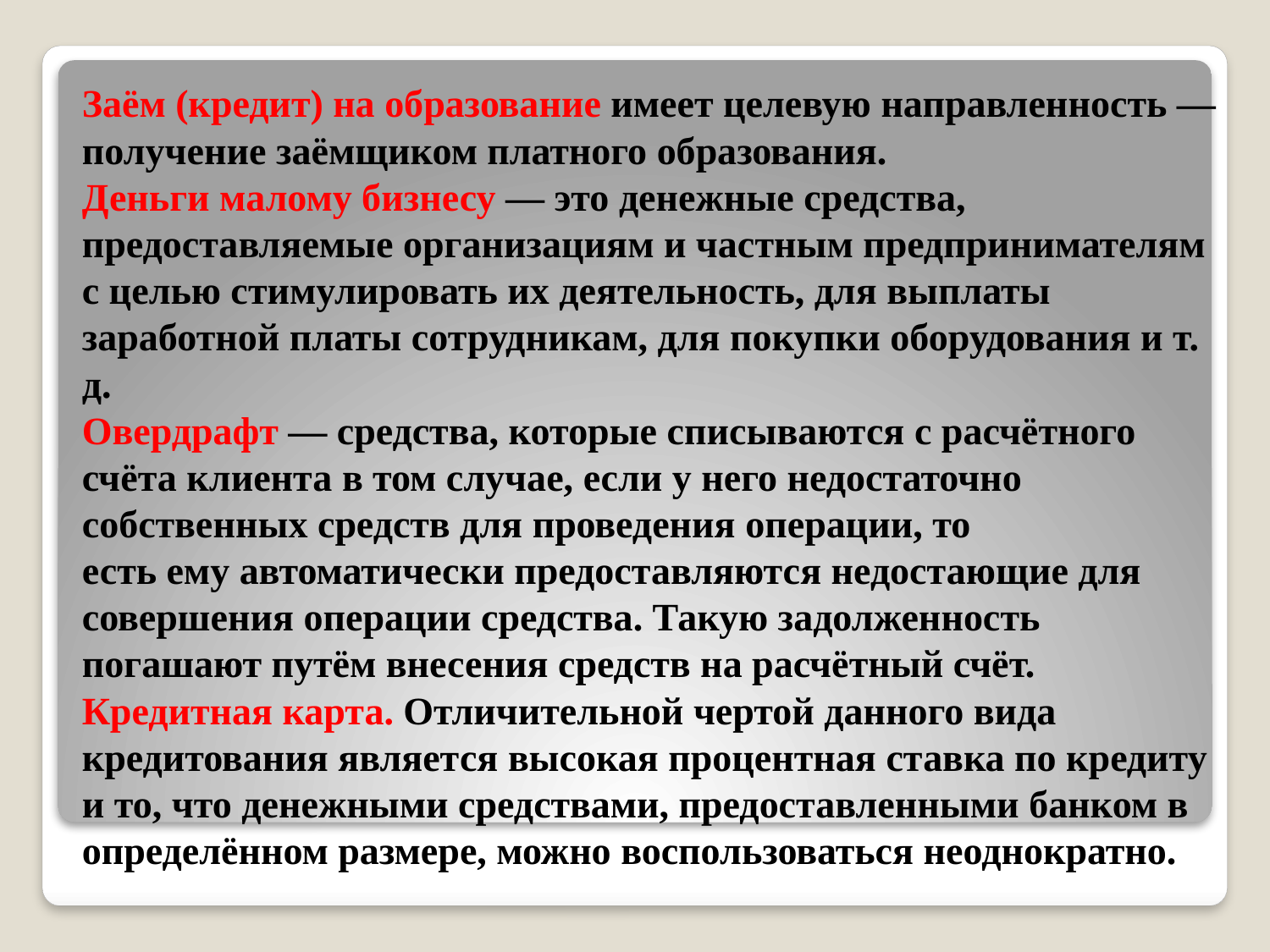

# Заём (кредит) на образование имеет целевую направленность — получение заёмщиком платного образования. Деньги малому бизнесу — это денежные средства, предоставляемые организациям и частным предпринимателям с целью стимулировать их деятельность, для выплаты заработной платы сотрудникам, для покупки оборудования и т. д. Овердрафт — средства, которые списываются с расчётного счёта клиента в том случае, если у него недостаточно собственных средств для проведения операции, то есть ему автоматически предоставляются недостающие для совершения операции средства. Такую задолженность погашают путём внесения средств на расчётный счёт. Кредитная карта. Отличительной чертой данного вида кредитования является высокая процентная ставка по кредиту и то, что денежными средствами, предоставленными банком в определённом размере, можно воспользоваться неоднократно.